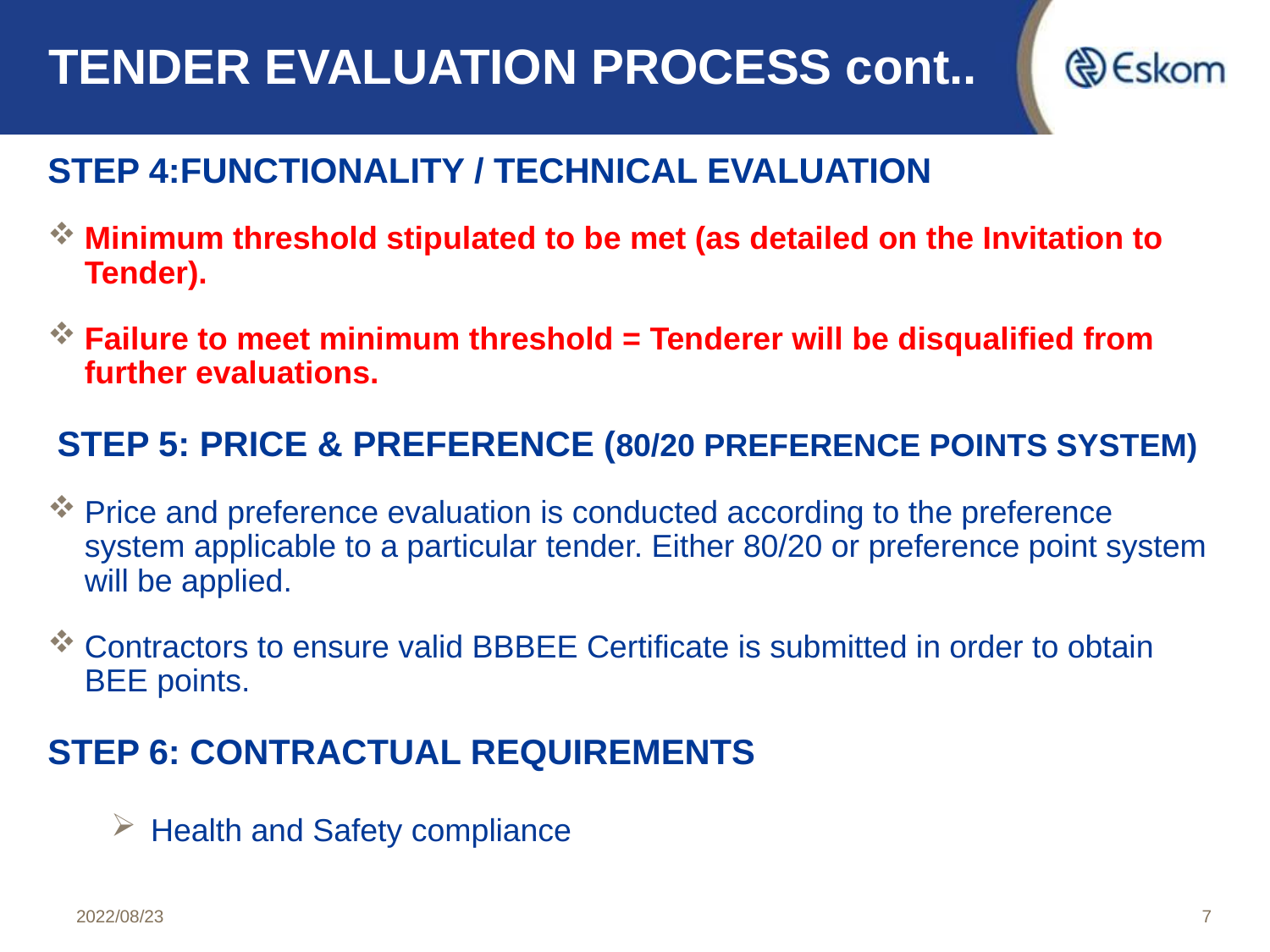

# TENDER EVALUATION PROCESS cont..
STEP 4:FUNCTIONALITY / TECHNICAL EVALUATION
Minimum threshold stipulated to be met (as detailed on the Invitation to Tender).
Failure to meet minimum threshold = Tenderer will be disqualified from further evaluations.
 STEP 5: PRICE & PREFERENCE (80/20 PREFERENCE POINTS SYSTEM)
Price and preference evaluation is conducted according to the preference system applicable to a particular tender. Either 80/20 or preference point system will be applied.
Contractors to ensure valid BBBEE Certificate is submitted in order to obtain BEE points.
STEP 6: CONTRACTUAL REQUIREMENTS
Health and Safety compliance

2022/08/23
7